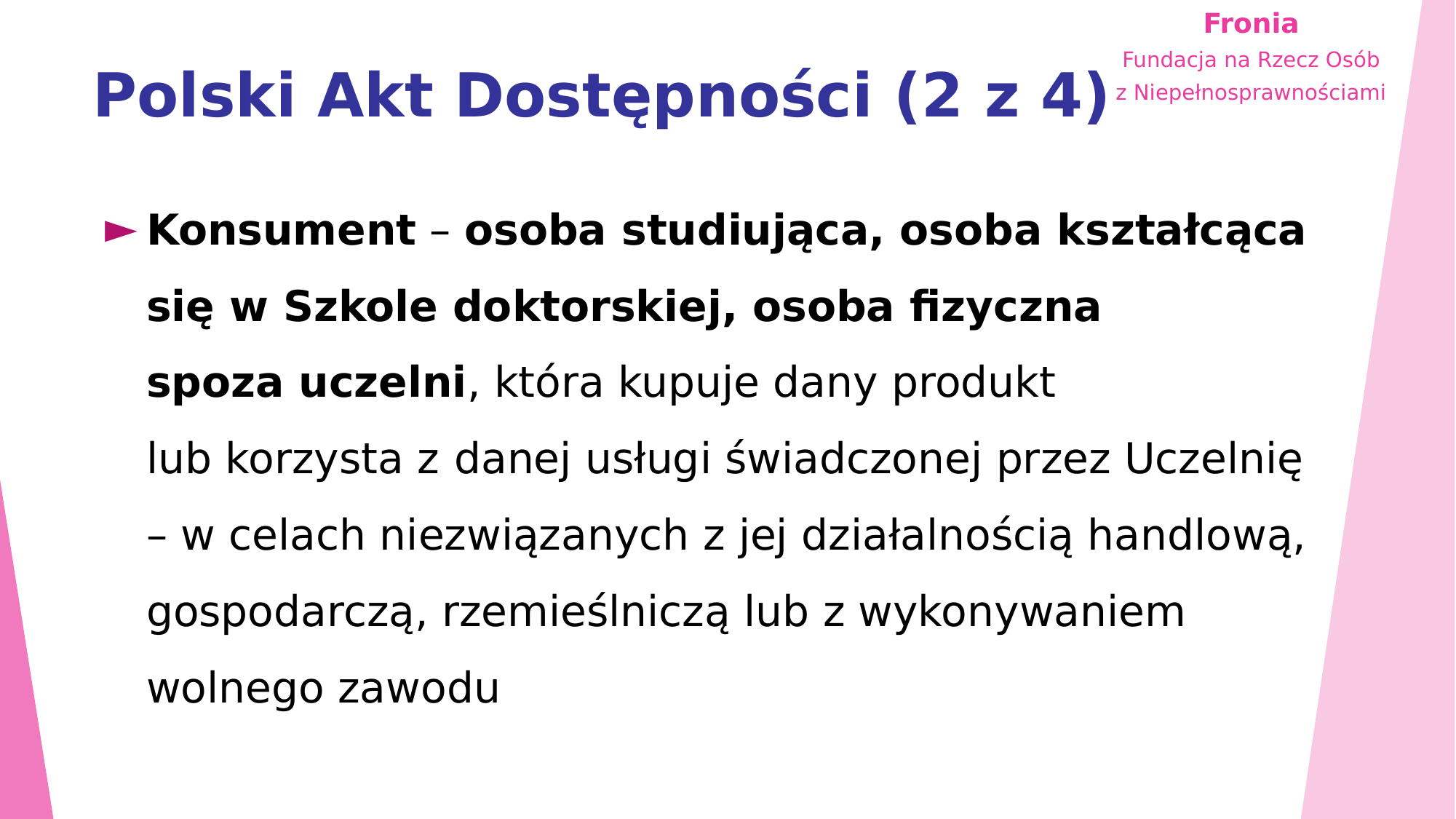

# Polski Akt Dostępności (2 z 4)
Konsument – osoba studiująca, osoba kształcąca się w Szkole doktorskiej, osoba fizyczna spoza uczelni, która kupuje dany produkt lub korzysta z danej usługi świadczonej przez Uczelnię – w celach niezwiązanych z jej działalnością handlową, gospodarczą, rzemieślniczą lub z wykonywaniem wolnego zawodu